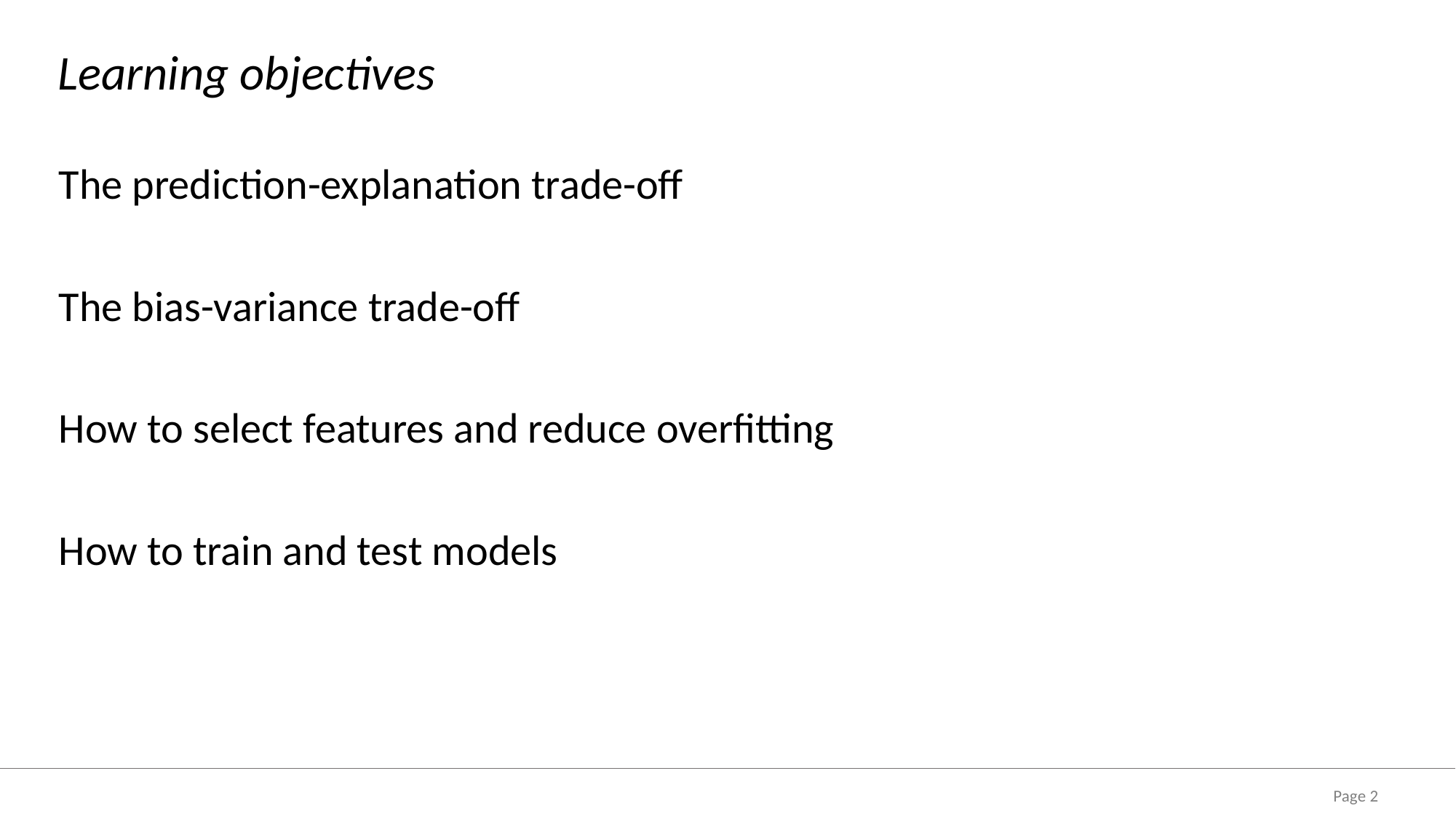

# Learning objectives

The prediction-explanation trade-off

The bias-variance trade-off

How to select features and reduce overfitting

How to train and test models